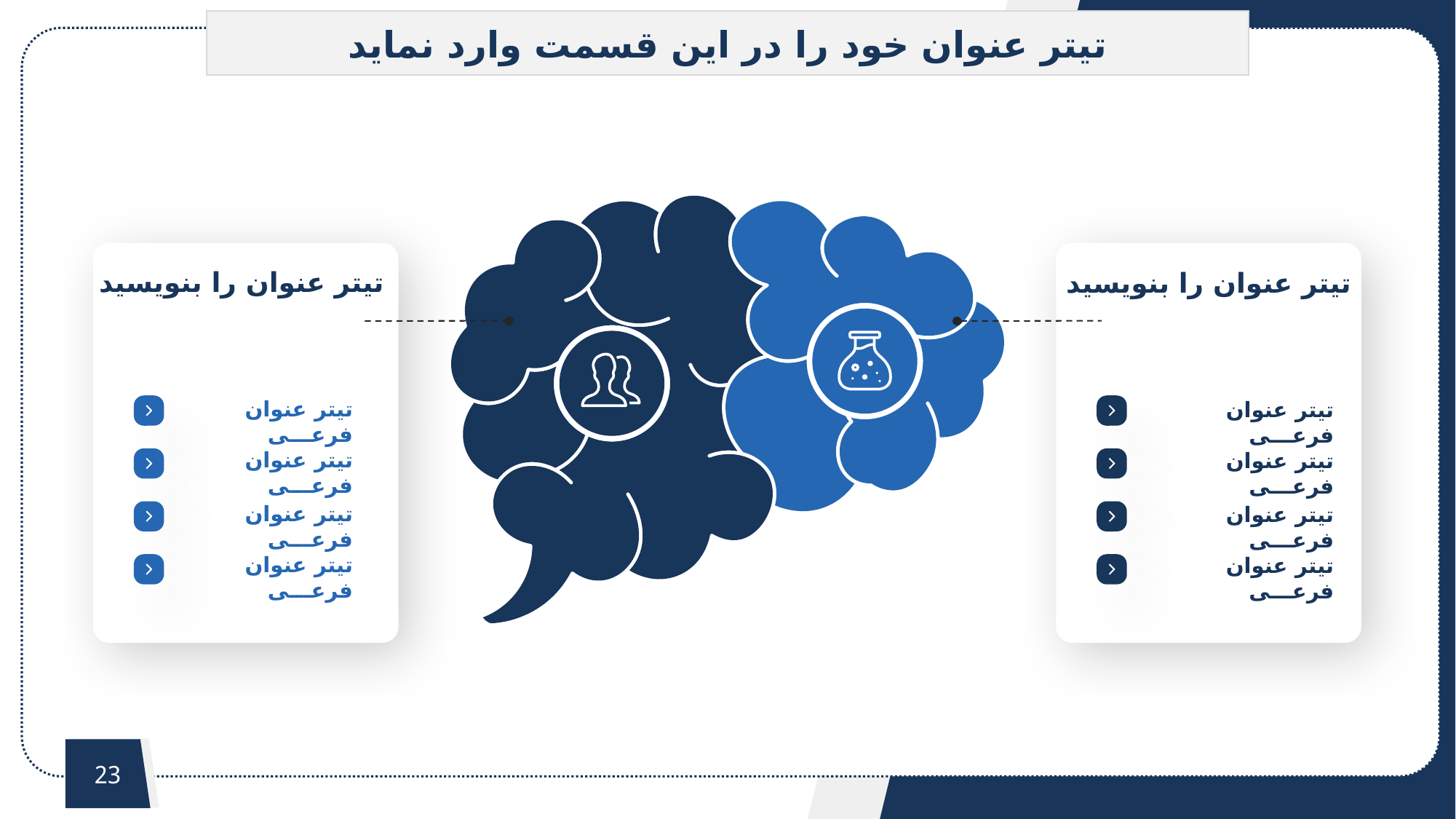

تیتر عنوان خود را در این قسمت وارد نماید

تیتر عنوان را بنویسید
تیتر عنوان فرعـــی
تیتر عنوان فرعـــی
تیتر عنوان فرعـــی
تیتر عنوان فرعـــی

تیتر عنوان را بنویسید
تیتر عنوان فرعـــی
تیتر عنوان فرعـــی
تیتر عنوان فرعـــی
تیتر عنوان فرعـــی
23